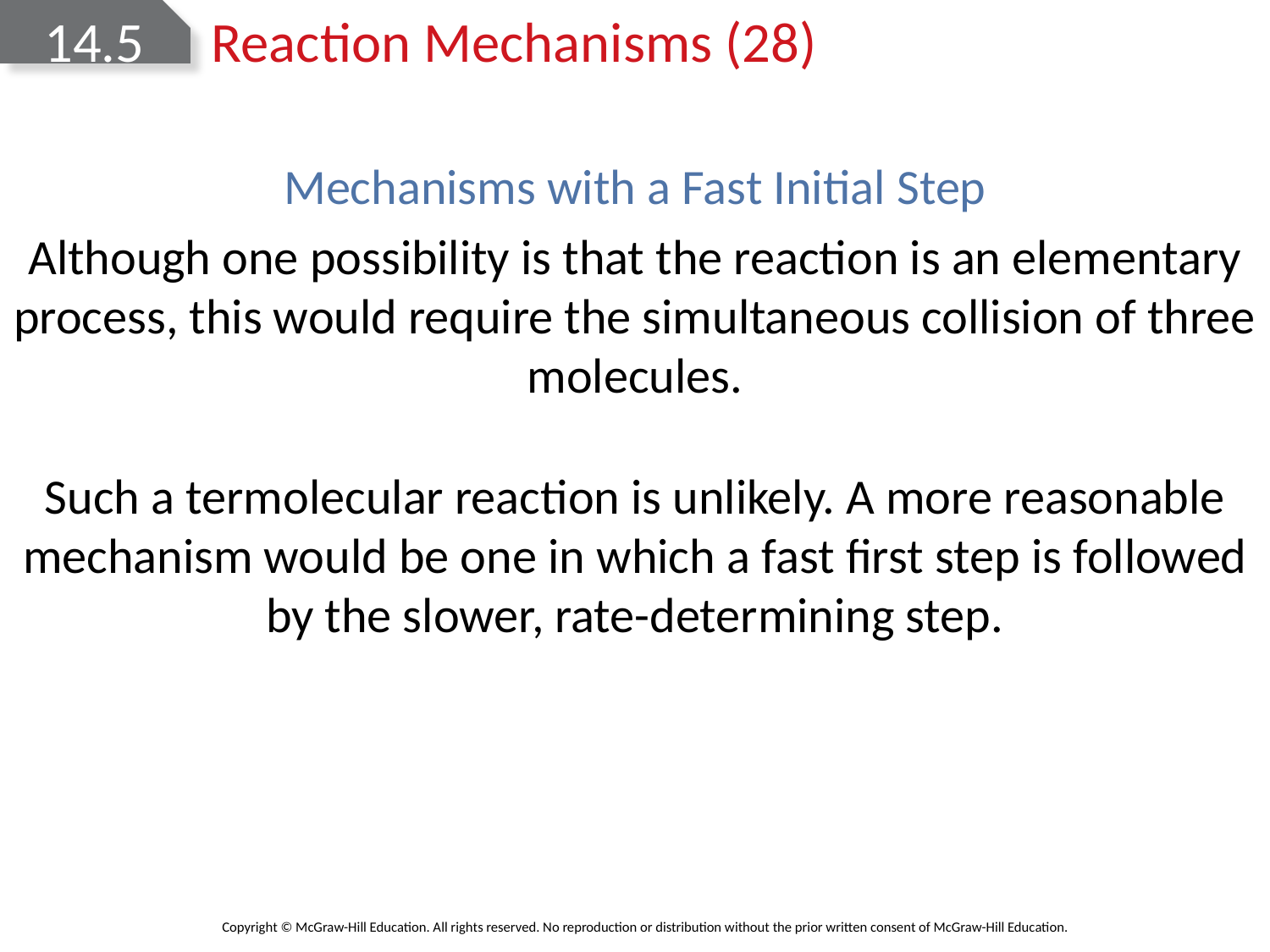

# 14.5 Reaction Mechanisms (28)
Mechanisms with a Fast Initial Step
Although one possibility is that the reaction is an elementary process, this would require the simultaneous collision of three molecules.
Such a termolecular reaction is unlikely. A more reasonable mechanism would be one in which a fast first step is followed by the slower, rate-determining step.